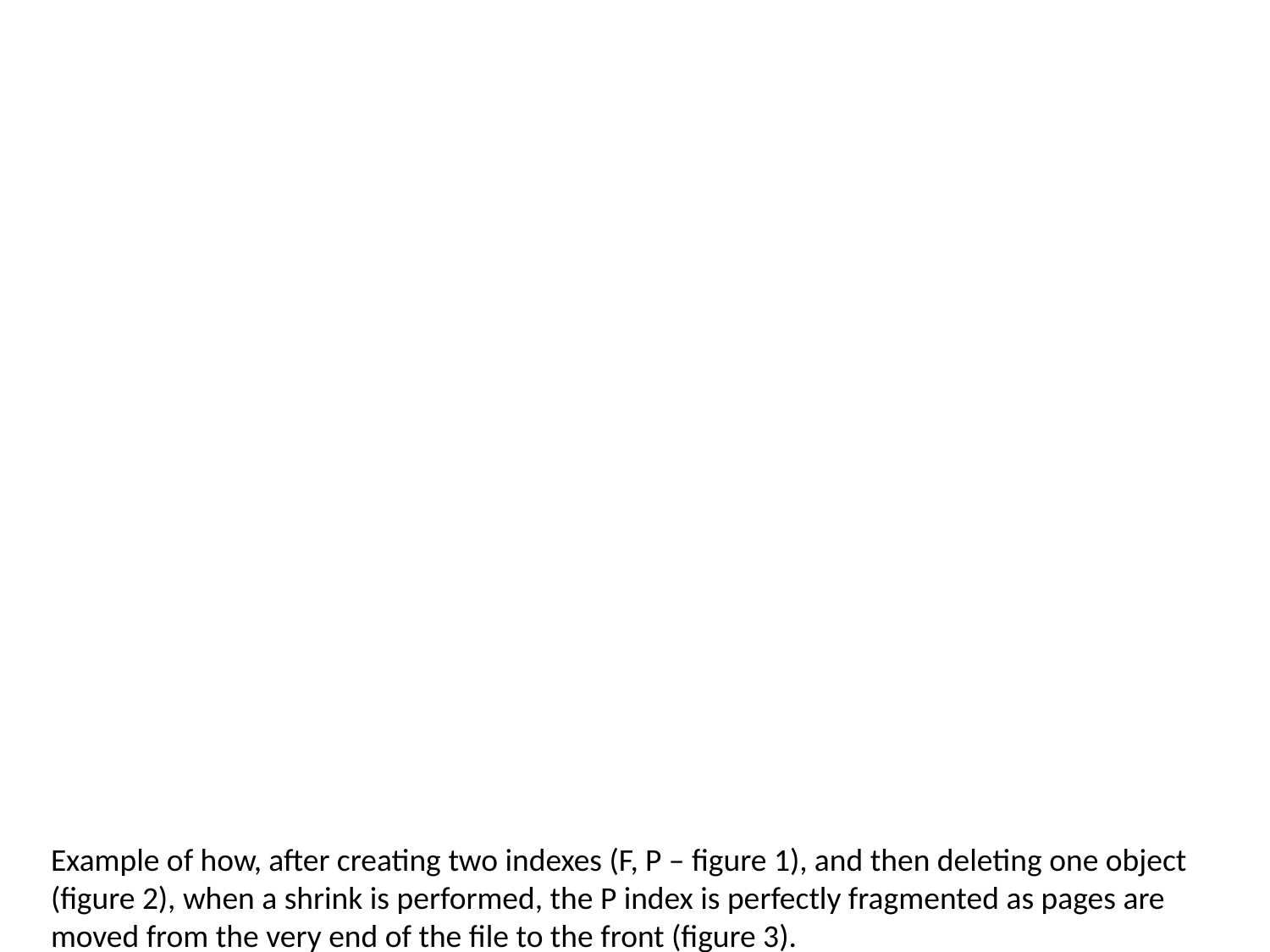

Example of how, after creating two indexes (F, P – figure 1), and then deleting one object (figure 2), when a shrink is performed, the P index is perfectly fragmented as pages are moved from the very end of the file to the front (figure 3).